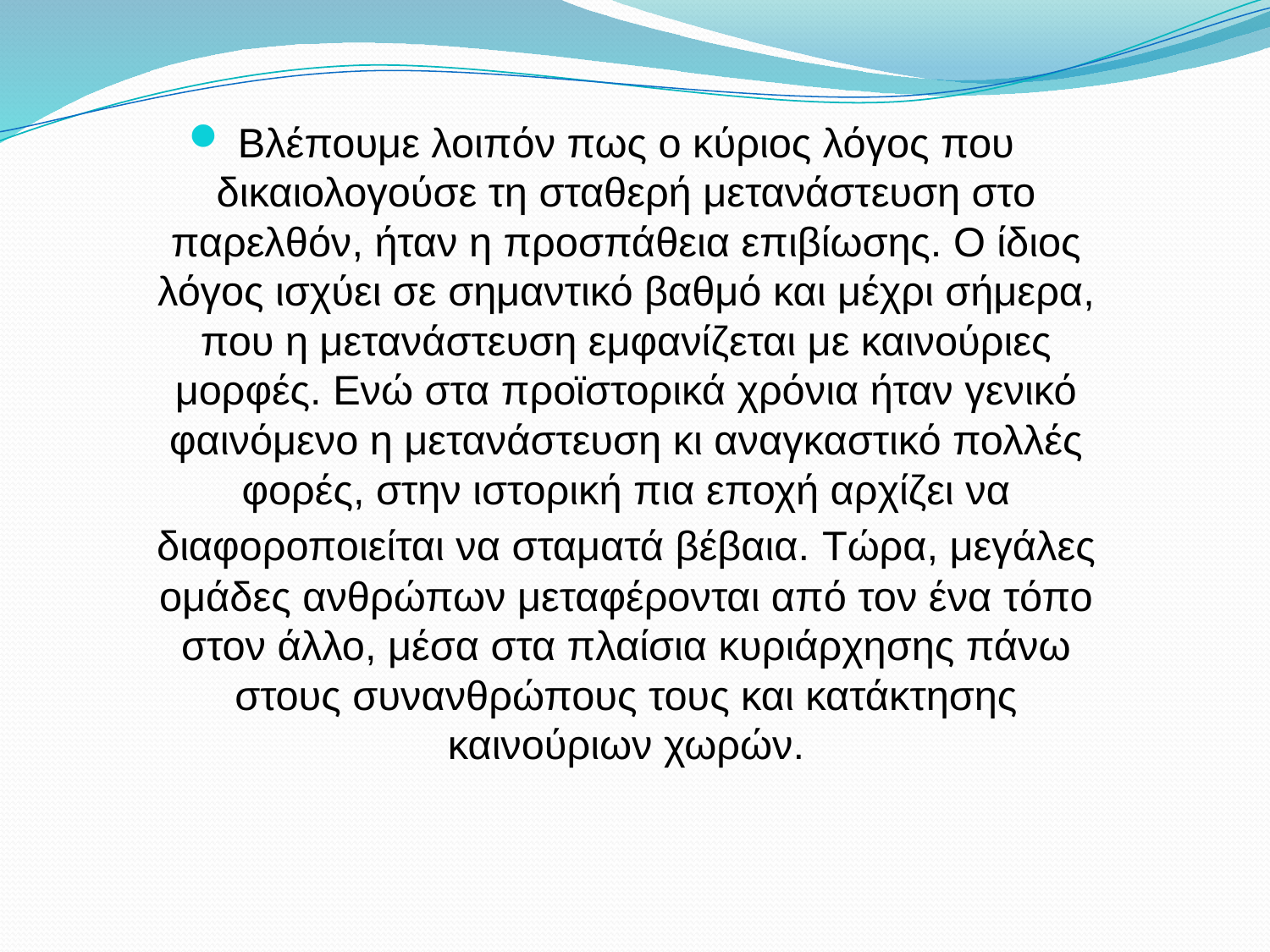

Βλέπουμε λοιπόν πως ο κύριος λόγος που δικαιολογούσε τη σταθερή μετανάστευση στο παρελθόν, ήταν η προσπάθεια επιβίωσης. Ο ίδιος λόγος ισχύει σε σημαντικό βαθμό και μέχρι σήμερα, που η μετανάστευση εμφανίζεται με καινούριες μορφές. Ενώ στα προϊστορικά χρόνια ήταν γενικό φαινόμενο η μετανάστευση κι αναγκαστικό πολλές φορές, στην ιστορική πια εποχή αρχίζει να διαφοροποιείται να σταματά βέβαια. Τώρα, μεγάλες ομάδες ανθρώπων μεταφέρονται από τον ένα τόπο στον άλλο, μέσα στα πλαίσια κυριάρχησης πάνω στους συνανθρώπους τους και κατάκτησης καινούριων χωρών.